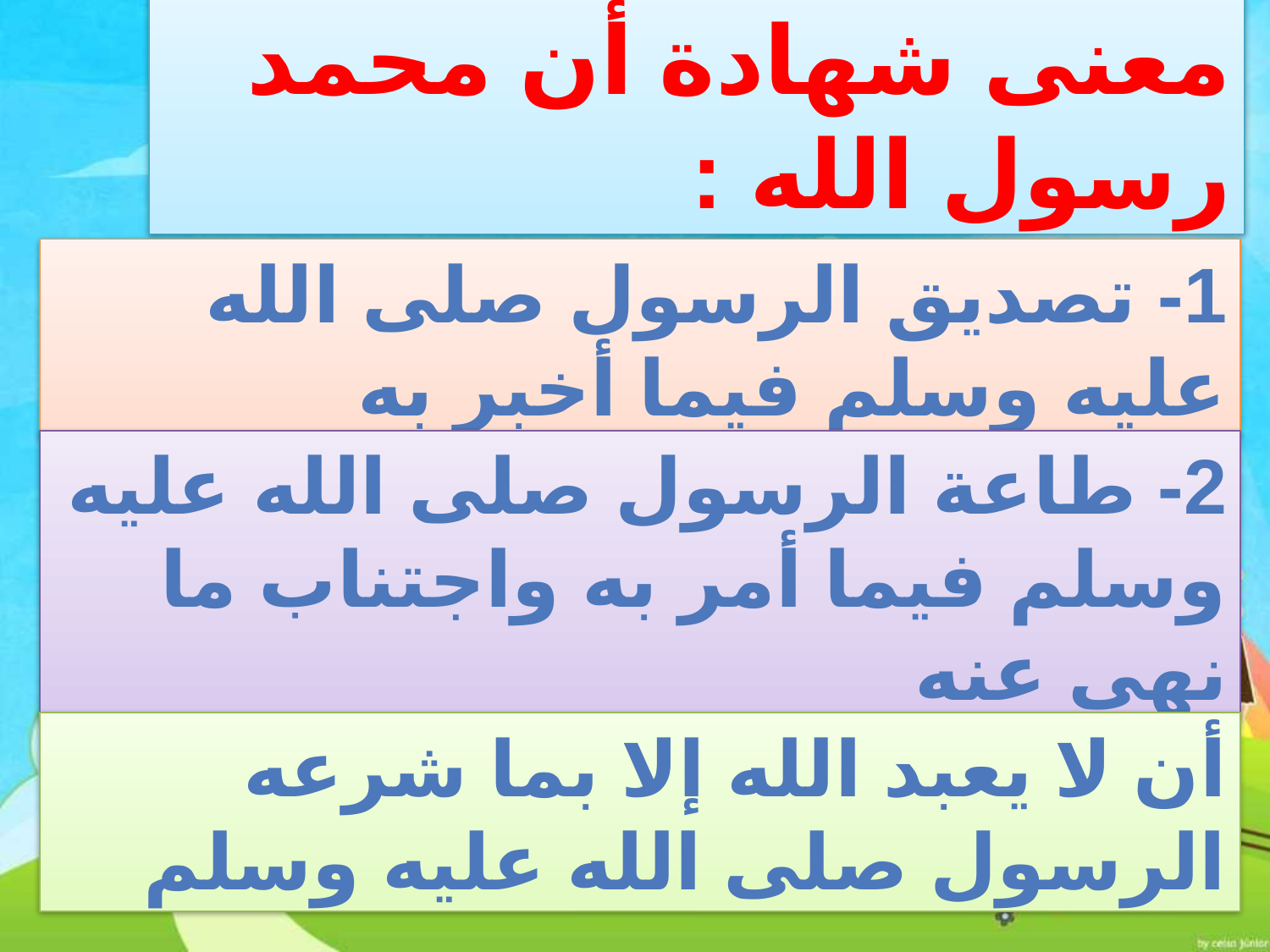

معنى شهادة أن محمد رسول الله :
1- تصديق الرسول صلى الله عليه وسلم فيما أخبر به
2- طاعة الرسول صلى الله عليه وسلم فيما أمر به واجتناب ما نهى عنه
أن لا يعبد الله إلا بما شرعه الرسول صلى الله عليه وسلم